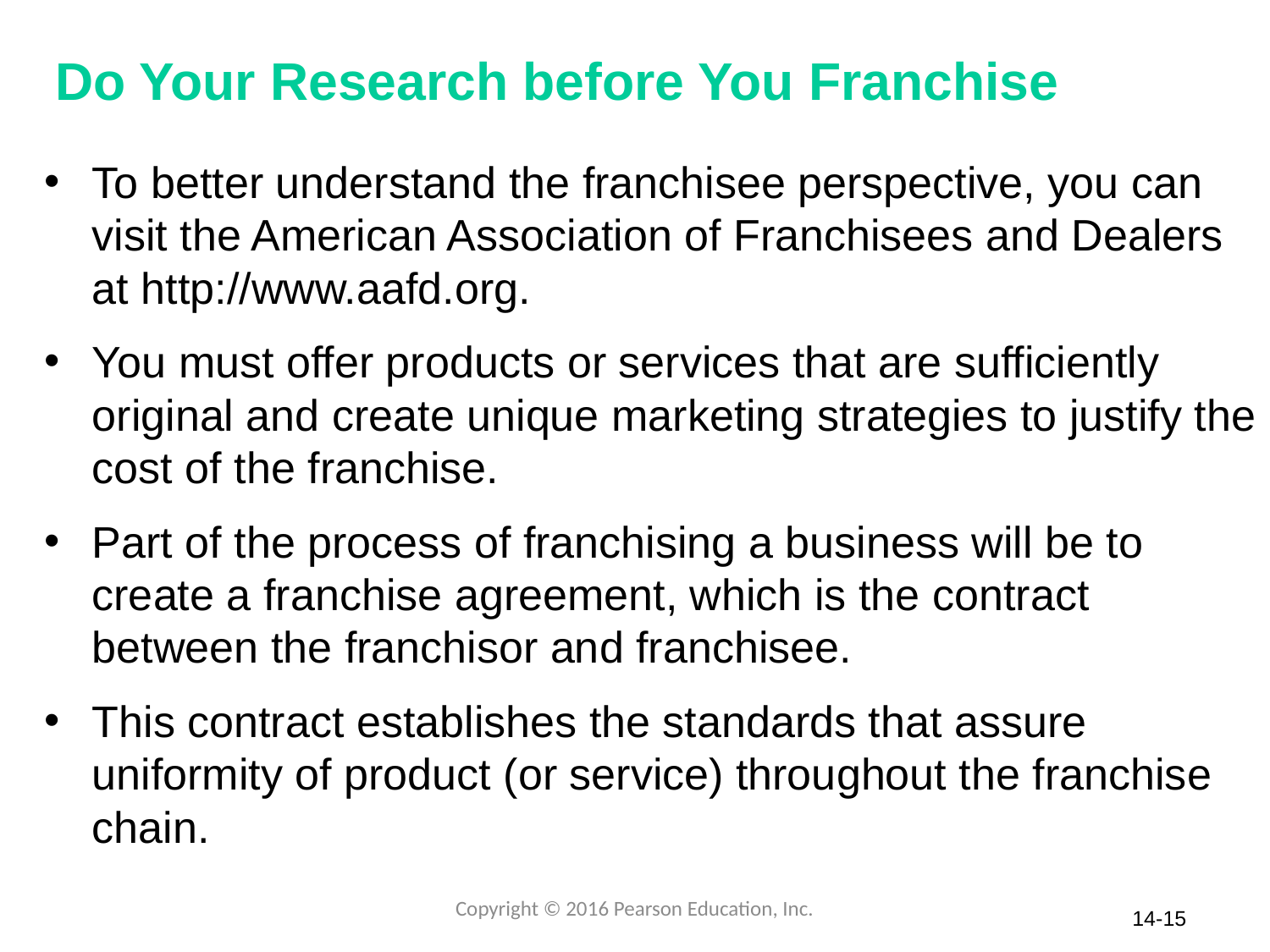

# Do Your Research before You Franchise
To better understand the franchisee perspective, you can visit the American Association of Franchisees and Dealers at http://www.aafd.org.

You must offer products or services that are sufficiently original and create unique marketing strategies to justify the cost of the franchise.

Part of the process of franchising a business will be to create a franchise agreement, which is the contract between the franchisor and franchisee.

This contract establishes the standards that assure uniformity of product (or service) throughout the franchise chain.
Copyright © 2016 Pearson Education, Inc.